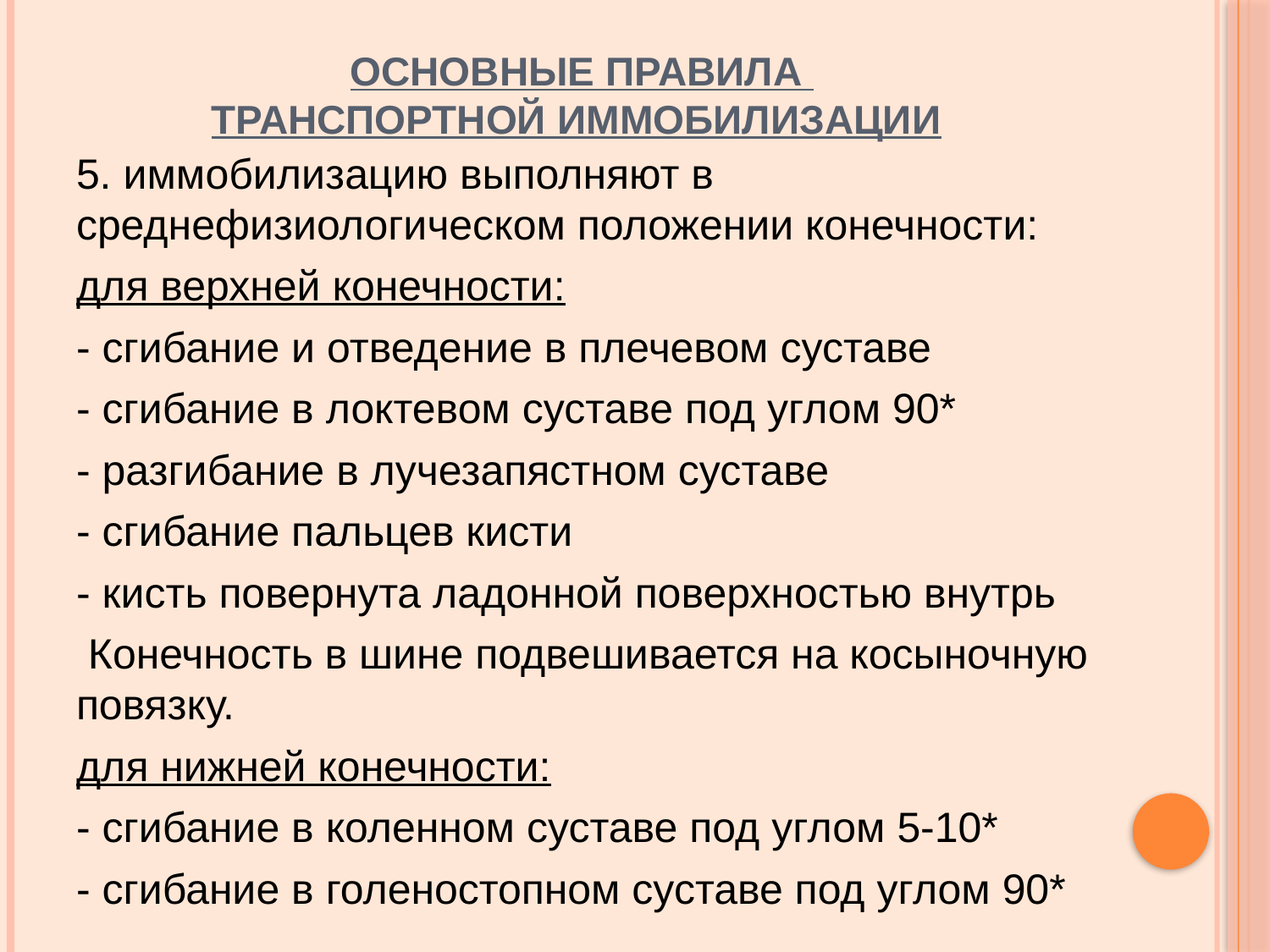

# Основные правила транспортной иммобилизации
5. иммобилизацию выполняют в среднефизиологическом положении конечности:
для верхней конечности:
- сгибание и отведение в плечевом суставе
- сгибание в локтевом суставе под углом 90*
- разгибание в лучезапястном суставе
- сгибание пальцев кисти
- кисть повернута ладонной поверхностью внутрь
 Конечность в шине подвешивается на косыночную повязку.
для нижней конечности:
- сгибание в коленном суставе под углом 5-10*
- сгибание в голеностопном суставе под углом 90*